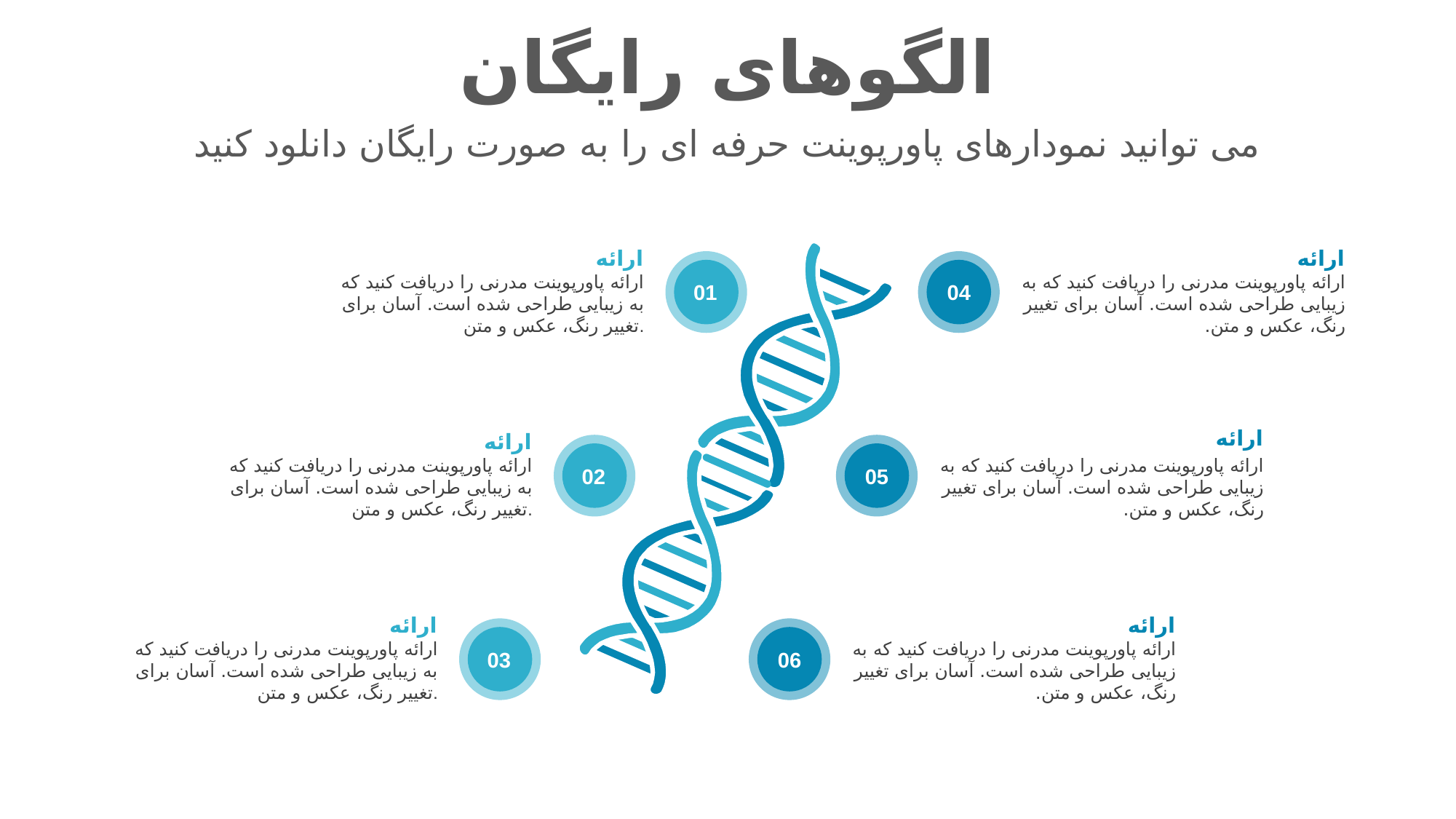

# الگوهای رایگان
می توانید نمودارهای پاورپوینت حرفه ای را به صورت رایگان دانلود کنید
ارائه
ارائه پاورپوینت مدرنی را دریافت کنید که به زیبایی طراحی شده است. آسان برای تغییر رنگ، عکس و متن.
ارائه
ارائه پاورپوینت مدرنی را دریافت کنید که به زیبایی طراحی شده است. آسان برای تغییر رنگ، عکس و متن.

01

04

ارائه
ارائه پاورپوینت مدرنی را دریافت کنید که به زیبایی طراحی شده است. آسان برای تغییر رنگ، عکس و متن.
ارائه
ارائه پاورپوینت مدرنی را دریافت کنید که به زیبایی طراحی شده است. آسان برای تغییر رنگ، عکس و متن.

02

05
ارائه
ارائه پاورپوینت مدرنی را دریافت کنید که به زیبایی طراحی شده است. آسان برای تغییر رنگ، عکس و متن.
ارائه
ارائه پاورپوینت مدرنی را دریافت کنید که به زیبایی طراحی شده است. آسان برای تغییر رنگ، عکس و متن.

03

06
www.free-powerpoint-templates-design.com